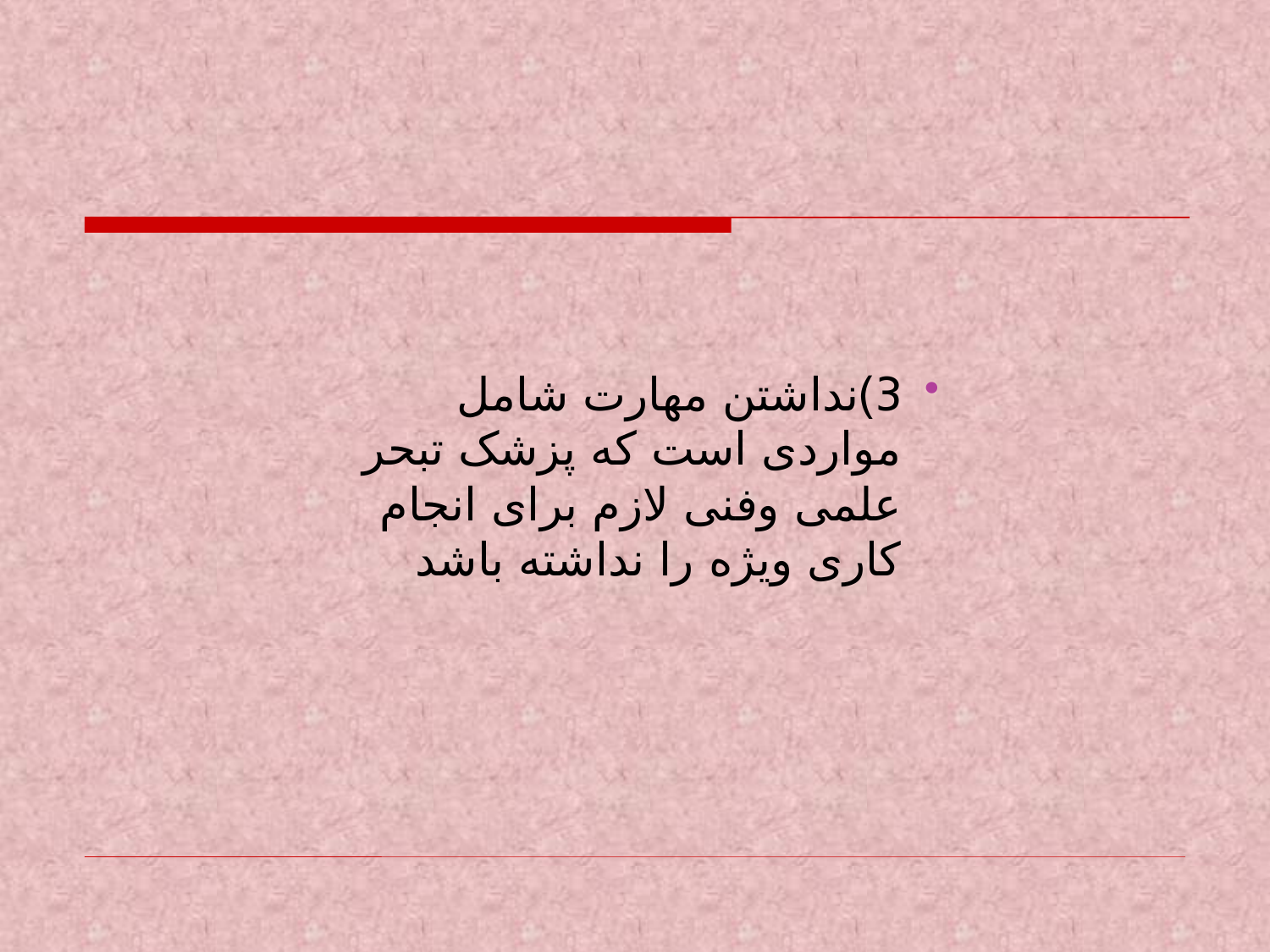

#

3)نداشتن مهارت شامل مواردی است که پزشک تبحر علمی وفنی لازم برای انجام کاری ویژه را نداشته باشد